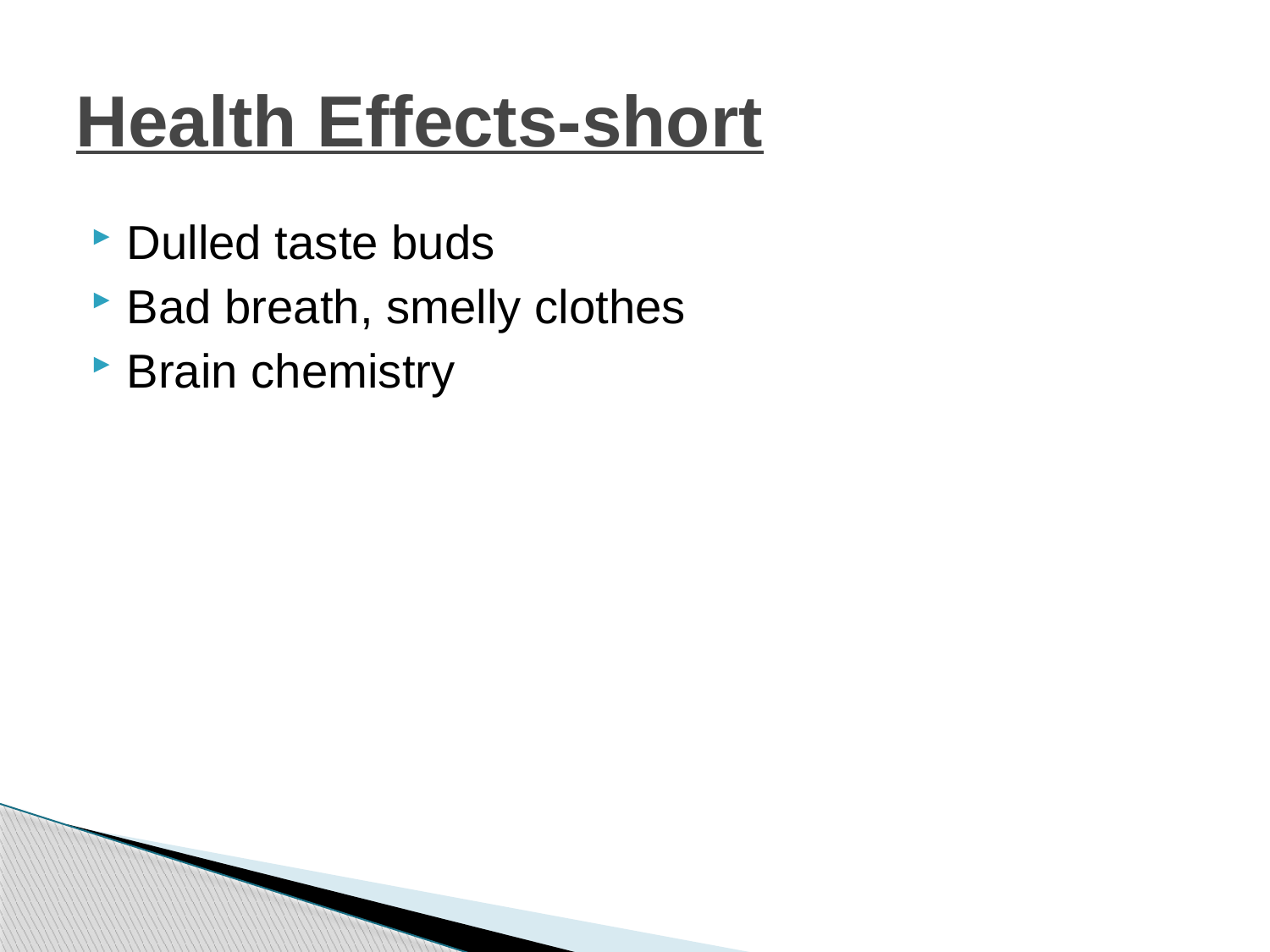

# Health Effects-short
Dulled taste buds
Bad breath, smelly clothes
Brain chemistry